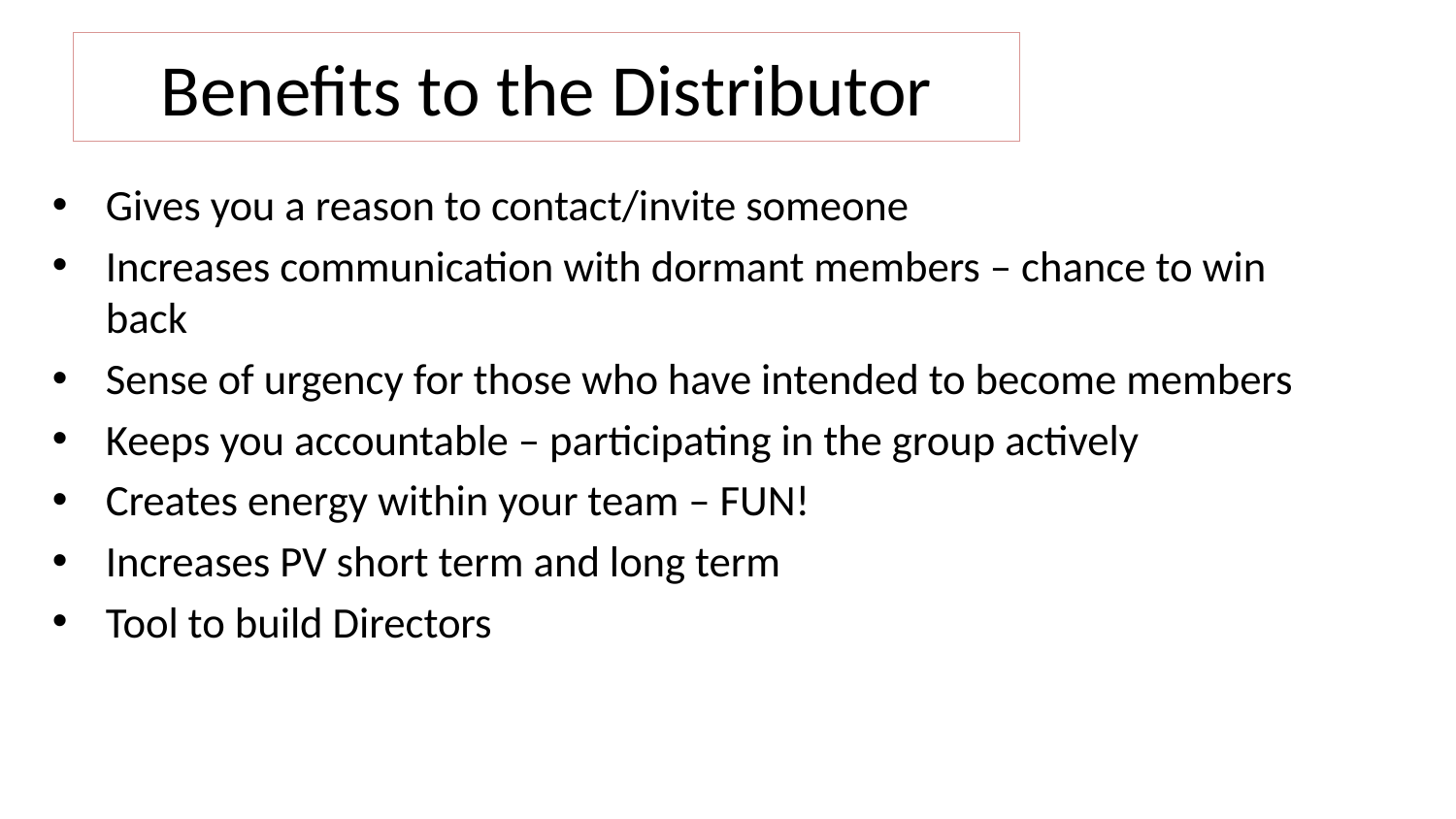

# Benefits to the Distributor
Gives you a reason to contact/invite someone
Increases communication with dormant members – chance to win back
Sense of urgency for those who have intended to become members
Keeps you accountable – participating in the group actively
Creates energy within your team – FUN!
Increases PV short term and long term
Tool to build Directors